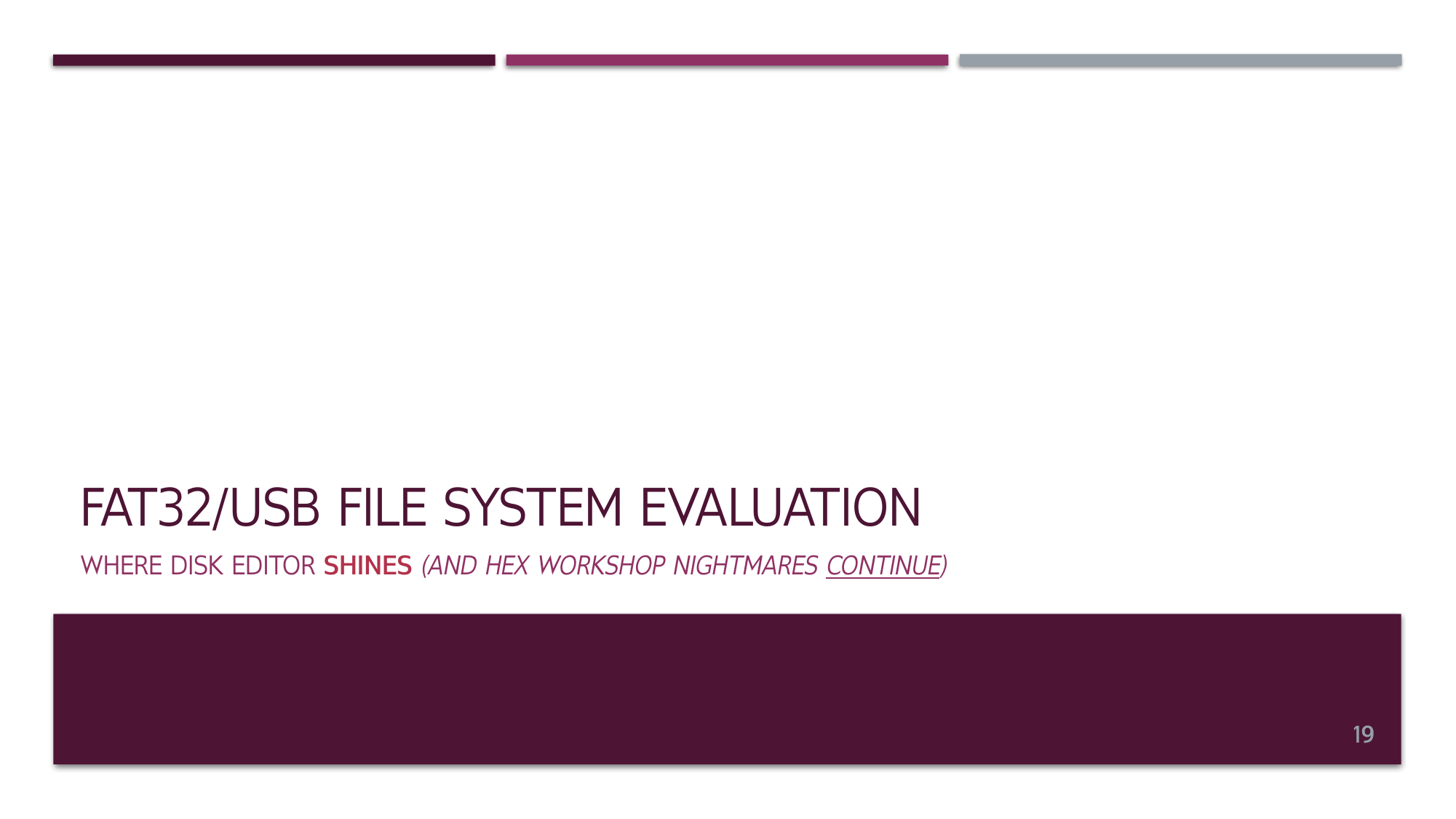

# FAT32/USB File System Evaluation
Where disk editor shines (and hex workshop nightmares continue)
19